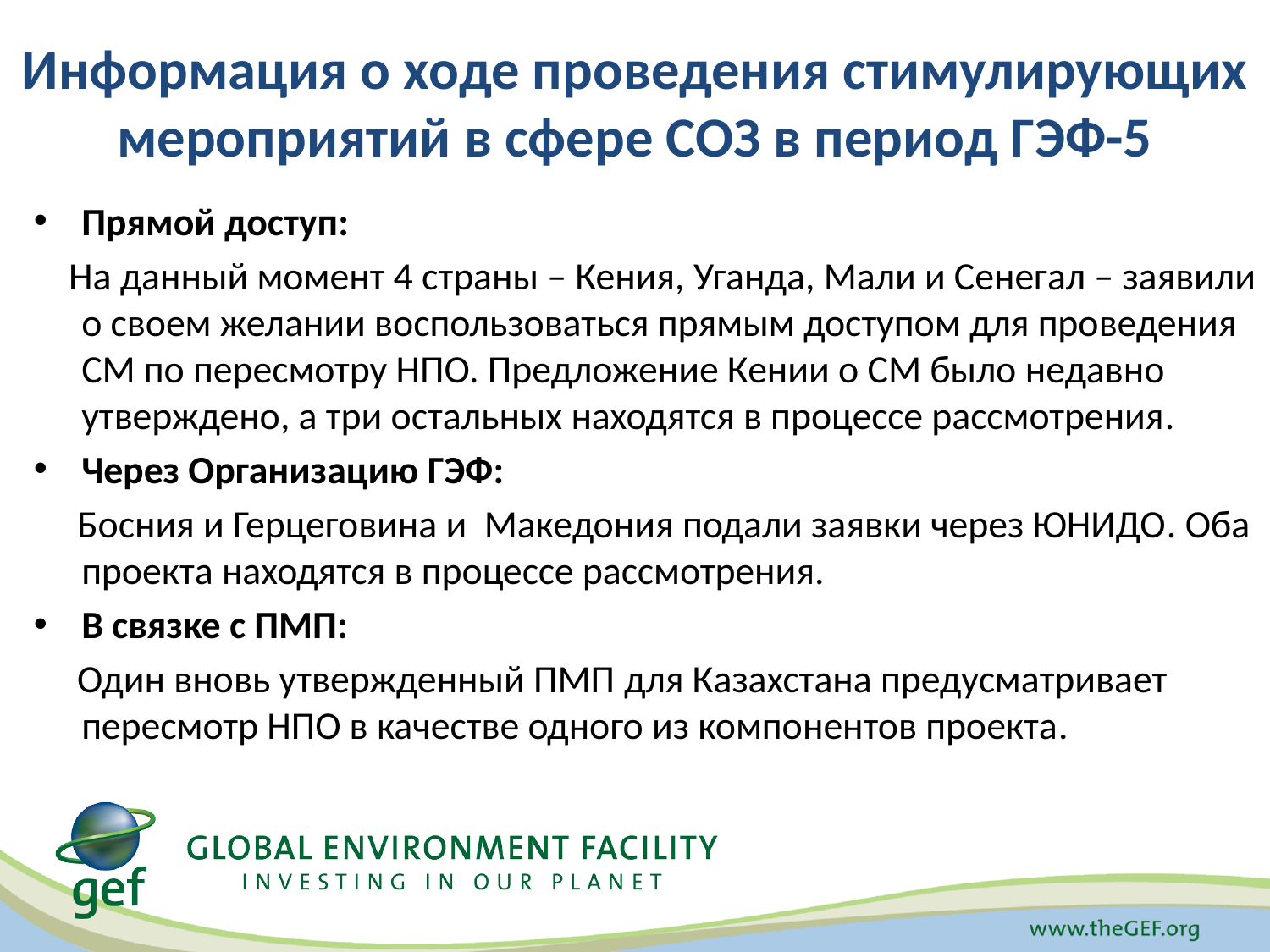

# Информация о ходе проведения стимулирующих мероприятий в сфере СОЗ в период ГЭФ-5
Прямой доступ:
    На данный момент 4 страны – Кения, Уганда, Мали и Сенегал – заявили о своем желании воспользоваться прямым доступом для проведения СМ по пересмотру НПО. Предложение Кении о СМ было недавно утверждено, а три остальных находятся в процессе рассмотрения.
Через Организацию ГЭФ:
     Босния и Герцеговина и  Македония подали заявки через ЮНИДО. Оба проекта находятся в процессе рассмотрения.
В связке с ПМП:
     Один вновь утвержденный ПМП для Казахстана предусматривает пересмотр НПО в качестве одного из компонентов проекта.